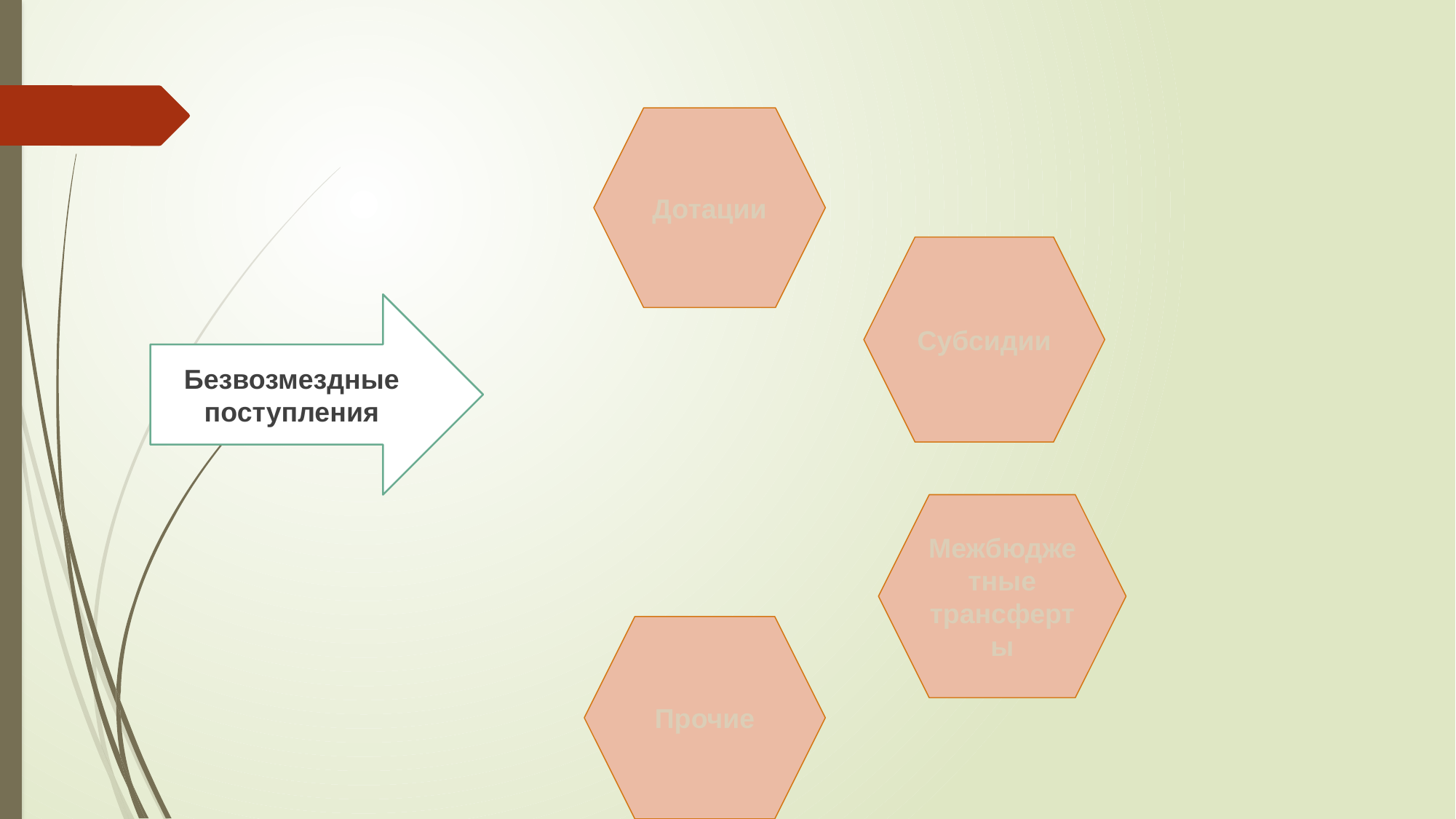

Дотации
Субсидии
Безвозмездные поступления
Межбюджетные трансферты
Прочие